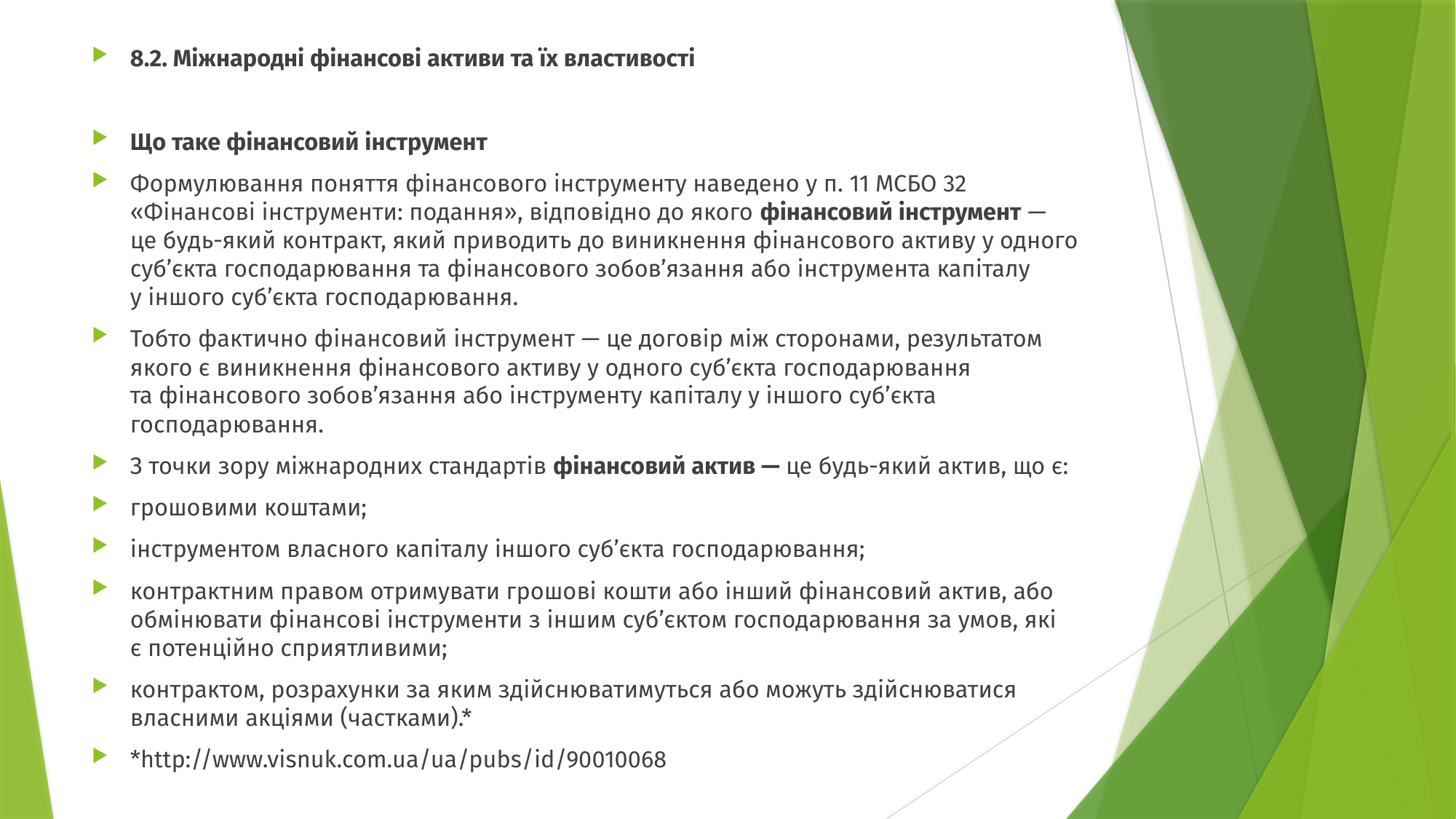

8.2. Міжнародні фінансові активи та їх властивості

Що таке фінансовий інструмент
Формулювання поняття фінансового інструменту наведено у п. 11 МСБО 32 «Фінансові інструменти: подання», відповідно до якого фінансовий інструмент — це будь-який контракт, який приводить до виникнення фінансового активу у одного суб’єкта господарювання та фінансового зобов’язання або інструмента капіталу у іншого суб’єкта господарювання.
Тобто фактично фінансовий інструмент — це договір між сторонами, результатом якого є виникнення фінансового активу у одного суб’єкта господарювання та фінансового зобов’язання або інструменту капіталу у іншого суб’єкта господарювання.
З точки зору міжнародних стандартів фінансовий актив — це будь-який актив, що є:
грошовими коштами;
інструментом власного капіталу іншого суб’єкта господарювання;
контрактним правом отримувати грошові кошти або інший фінансовий актив, або обмінювати фінансові інструменти з іншим суб’єктом господарювання за умов, які є потенційно сприятливими;
контрактом, розрахунки за яким здійснюватимуться або можуть здійснюватися власними акціями (частками).*
*http://www.visnuk.com.ua/ua/pubs/id/90010068